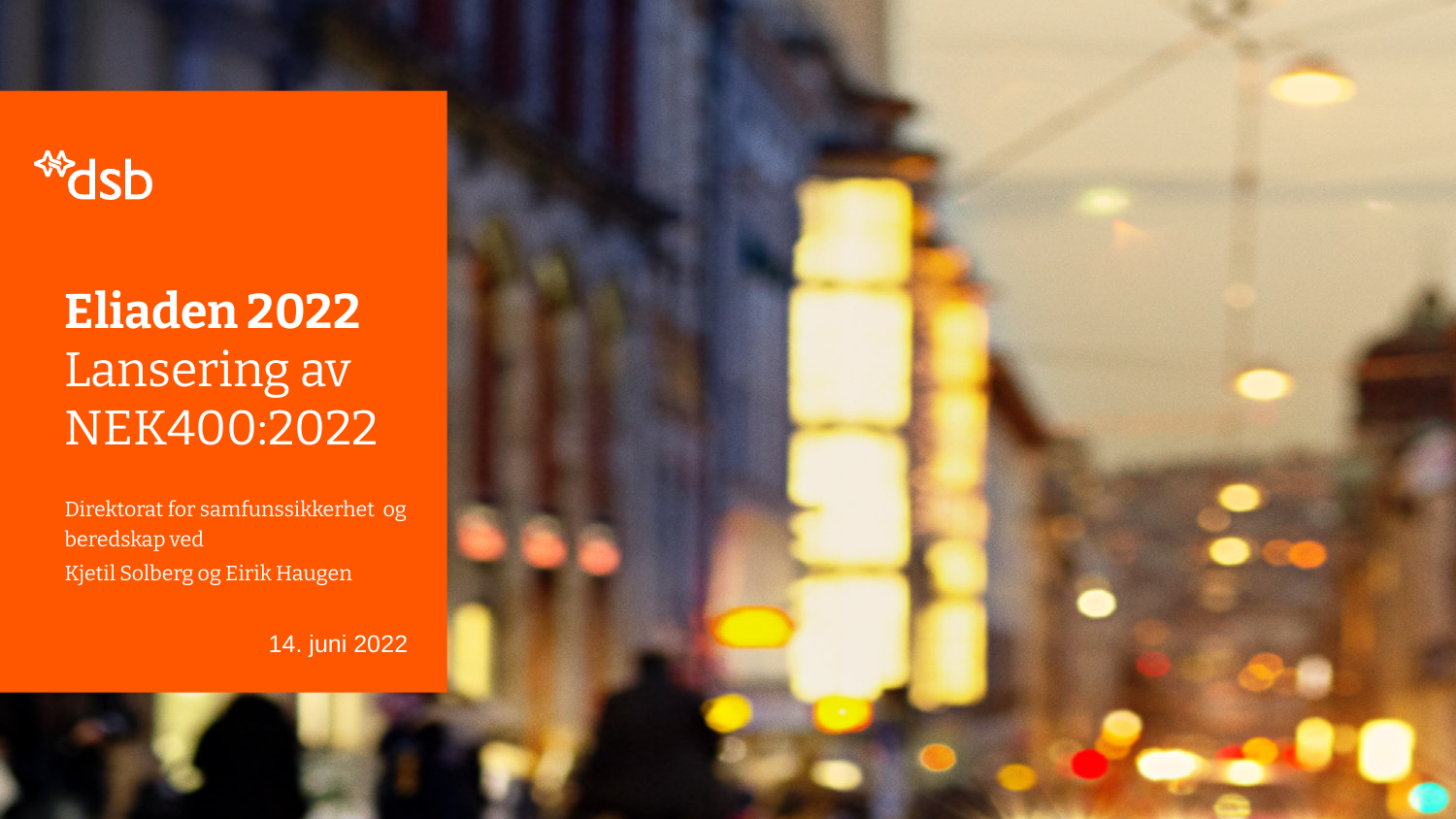

# Eliaden 2022 Lansering av NEK400:2022
Direktorat for samfunssikkerhet  og beredskap ved
Kjetil Solberg og Eirik Haugen

14. juni 2022